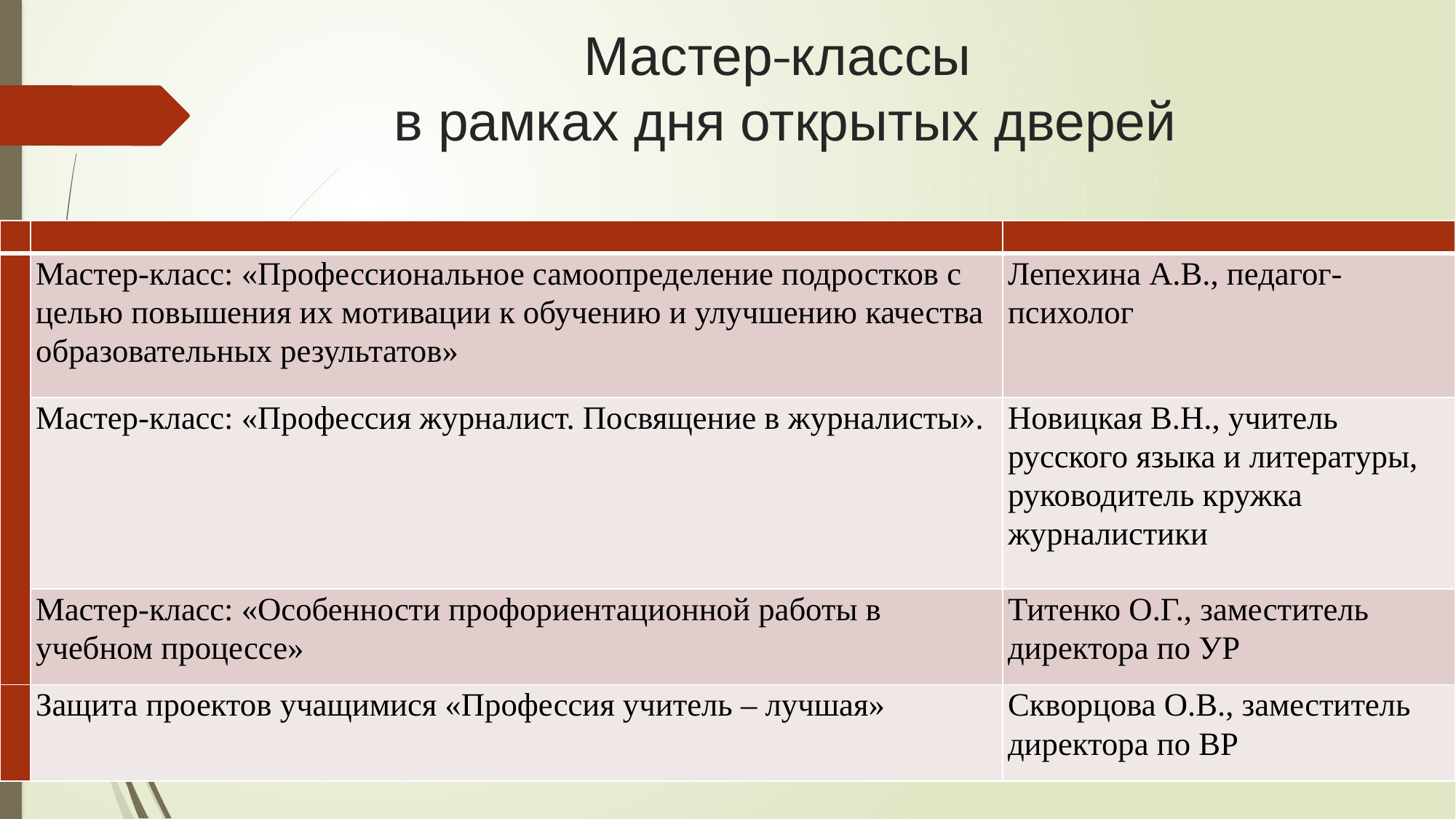

# Мастер-классы в рамках дня открытых дверей
|  |  |  |
| --- | --- | --- |
|  | Мастер-класс: «Профессиональное самоопределение подростков с целью повышения их мотивации к обучению и улучшению качества образовательных результатов» | Лепехина А.В., педагог-психолог |
|  | Мастер-класс: «Профессия журналист. Посвящение в журналисты». | Новицкая В.Н., учитель русского языка и литературы, руководитель кружка журналистики |
|  | Мастер-класс: «Особенности профориентационной работы в учебном процессе» | Титенко О.Г., заместитель директора по УР |
|  | Защита проектов учащимися «Профессия учитель – лучшая» | Скворцова О.В., заместитель директора по ВР |